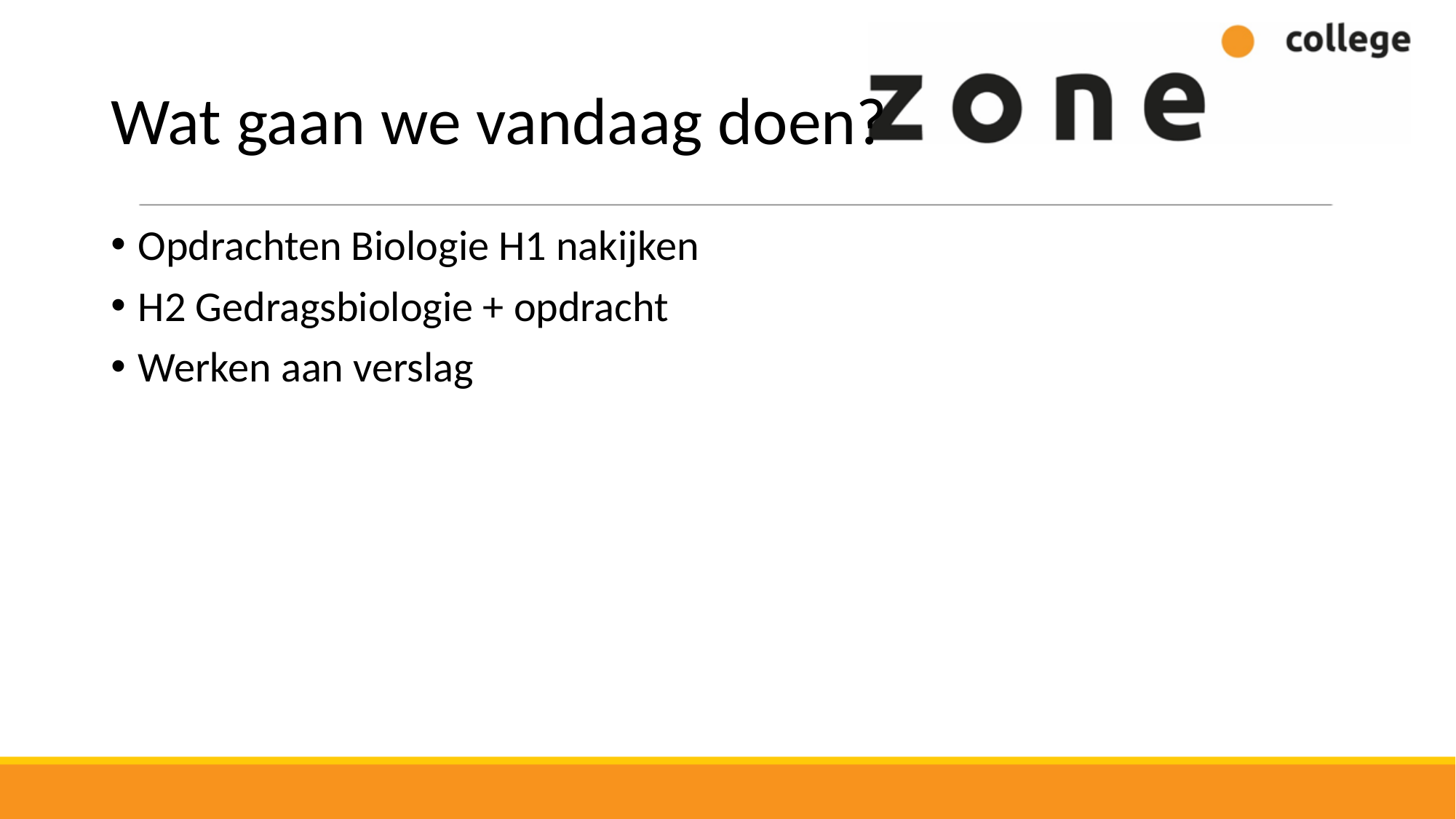

# Wat gaan we vandaag doen?
Opdrachten Biologie H1 nakijken
H2 Gedragsbiologie + opdracht
Werken aan verslag